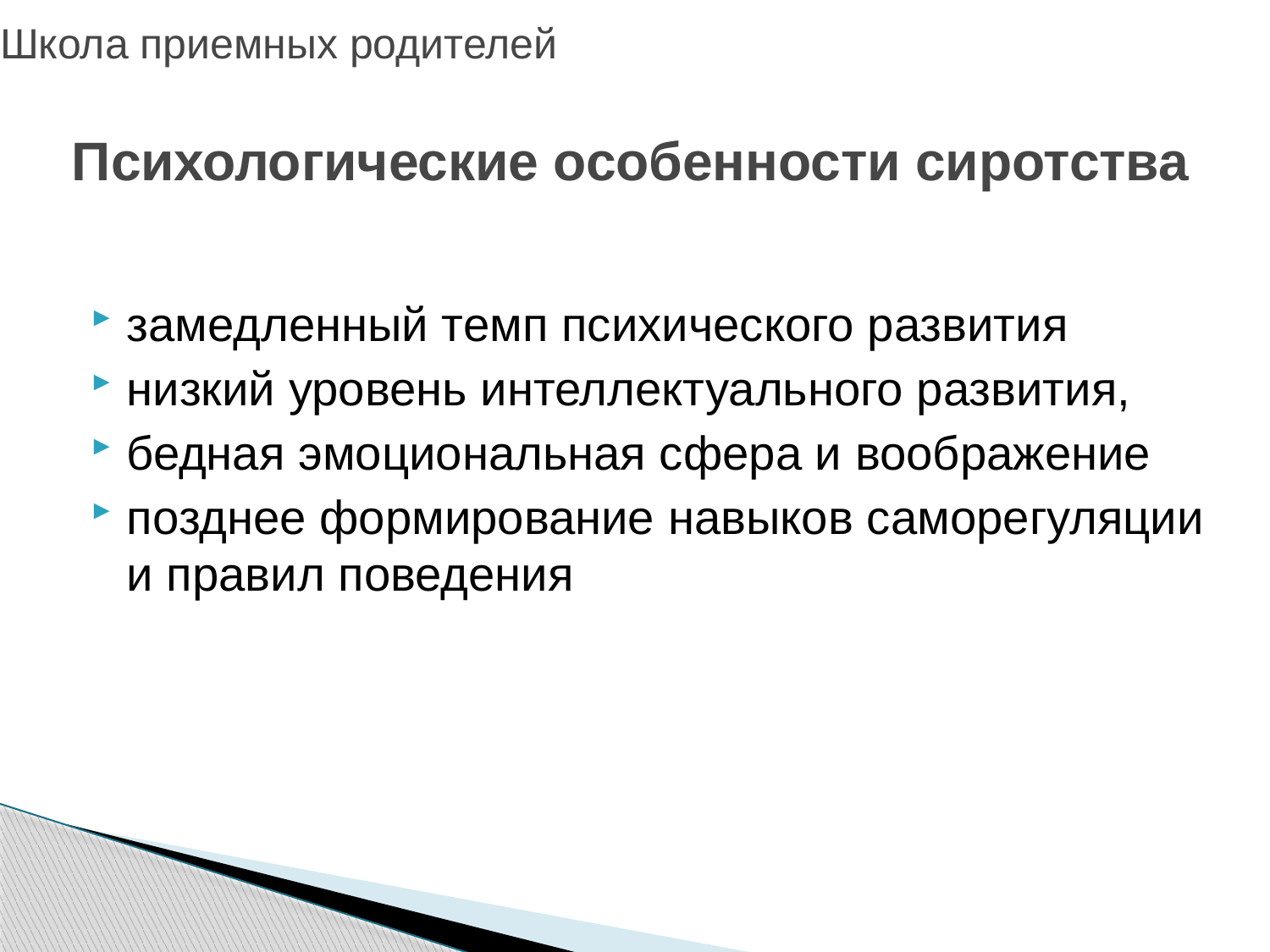

Школа приемных родителей
# Психологические особенности сиротства
замедленный темп психического развития
низкий уровень интеллектуального развития,
бедная эмоциональная сфера и воображение
позднее формирование навыков саморегуляции и правил поведения